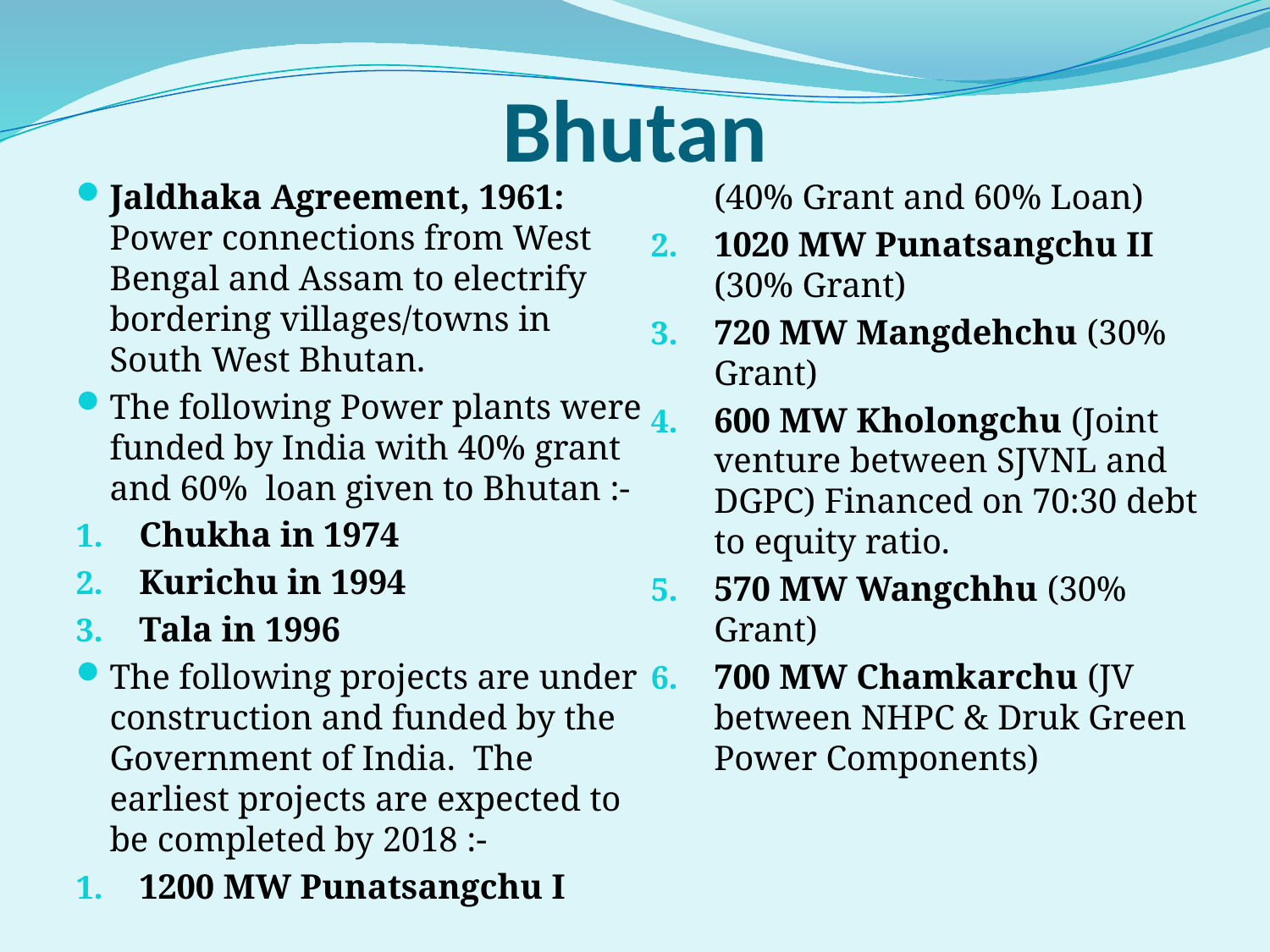

# Bhutan
Jaldhaka Agreement, 1961: Power connections from West Bengal and Assam to electrify bordering villages/towns in South West Bhutan.
The following Power plants were funded by India with 40% grant and 60%  loan given to Bhutan :-
Chukha in 1974
Kurichu in 1994
Tala in 1996
The following projects are under construction and funded by the Government of India.  The earliest projects are expected to be completed by 2018 :-
1200 MW Punatsangchu I (40% Grant and 60% Loan)
1020 MW Punatsangchu II (30% Grant)
720 MW Mangdehchu (30% Grant)
600 MW Kholongchu (Joint venture between SJVNL and DGPC) Financed on 70:30 debt to equity ratio.
570 MW Wangchhu (30% Grant)
700 MW Chamkarchu (JV between NHPC & Druk Green Power Components)